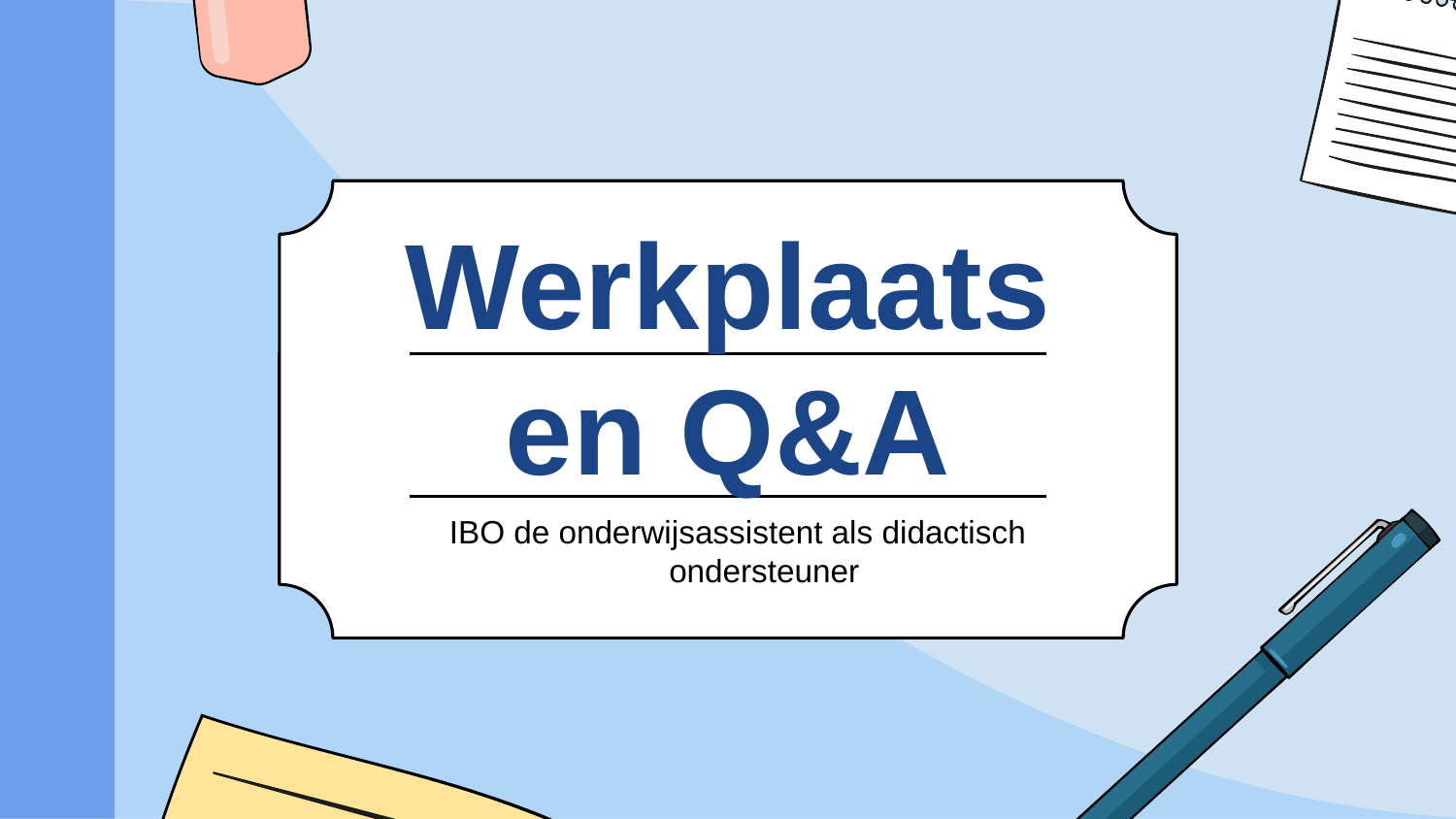

# Werkplaats en Q&A
IBO de onderwijsassistent als didactisch ondersteuner